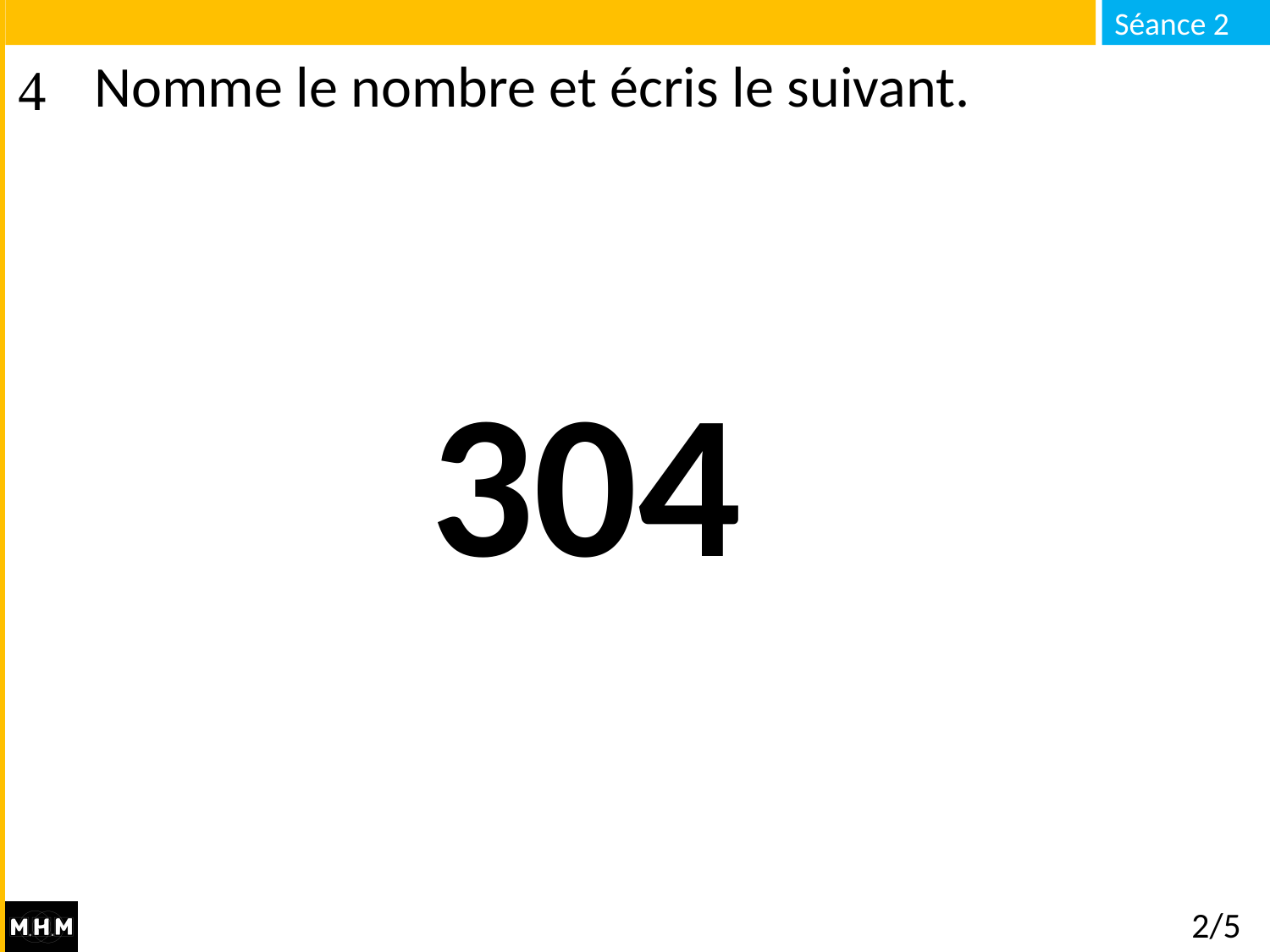

# Nomme le nombre et écris le suivant.
304
2/5